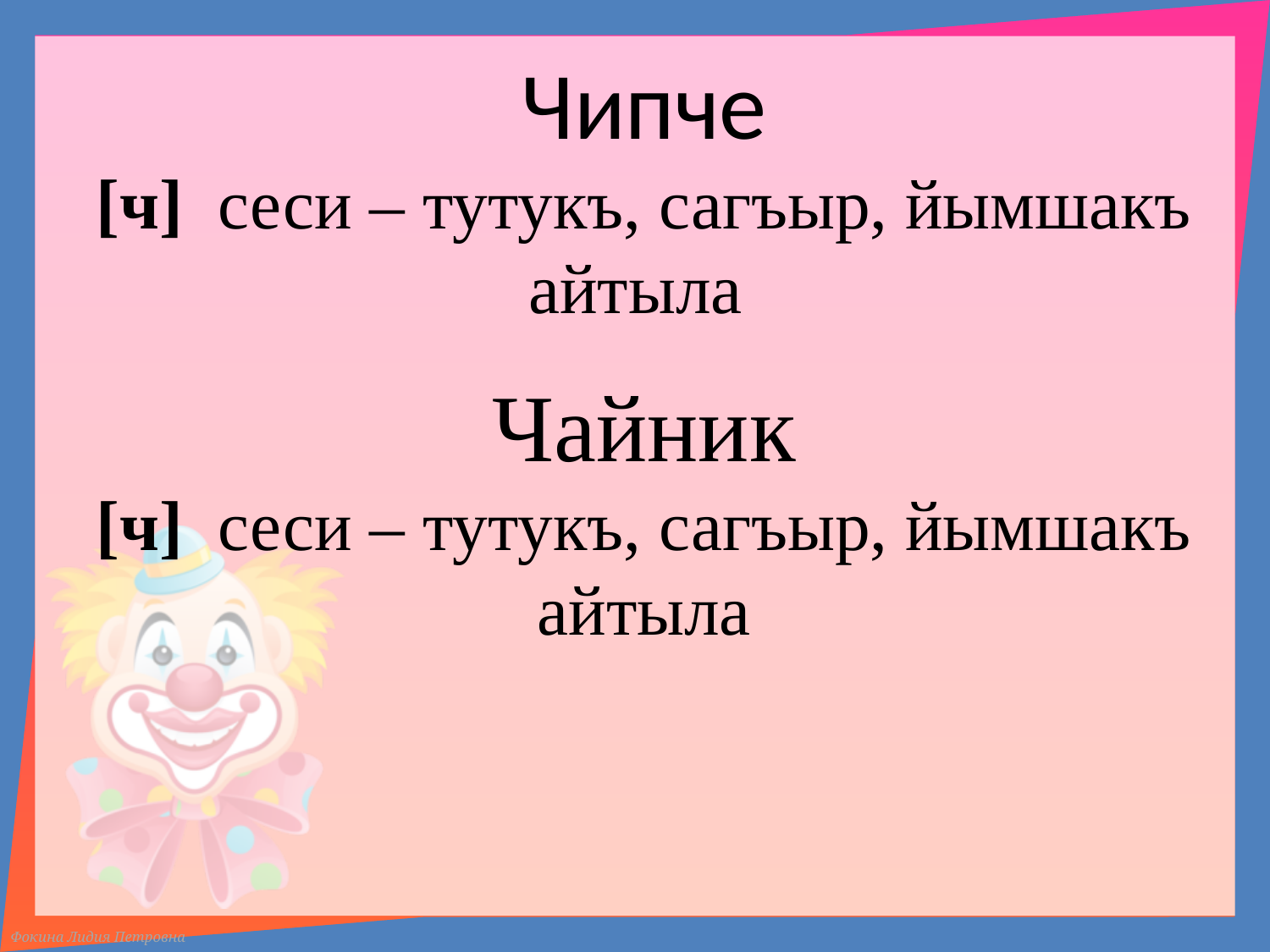

# Чипче [ч]  сеси – тутукъ, сагъыр, йымшакъ айтыла Чайник [ч]  сеси – тутукъ, сагъыр, йымшакъ айтыла